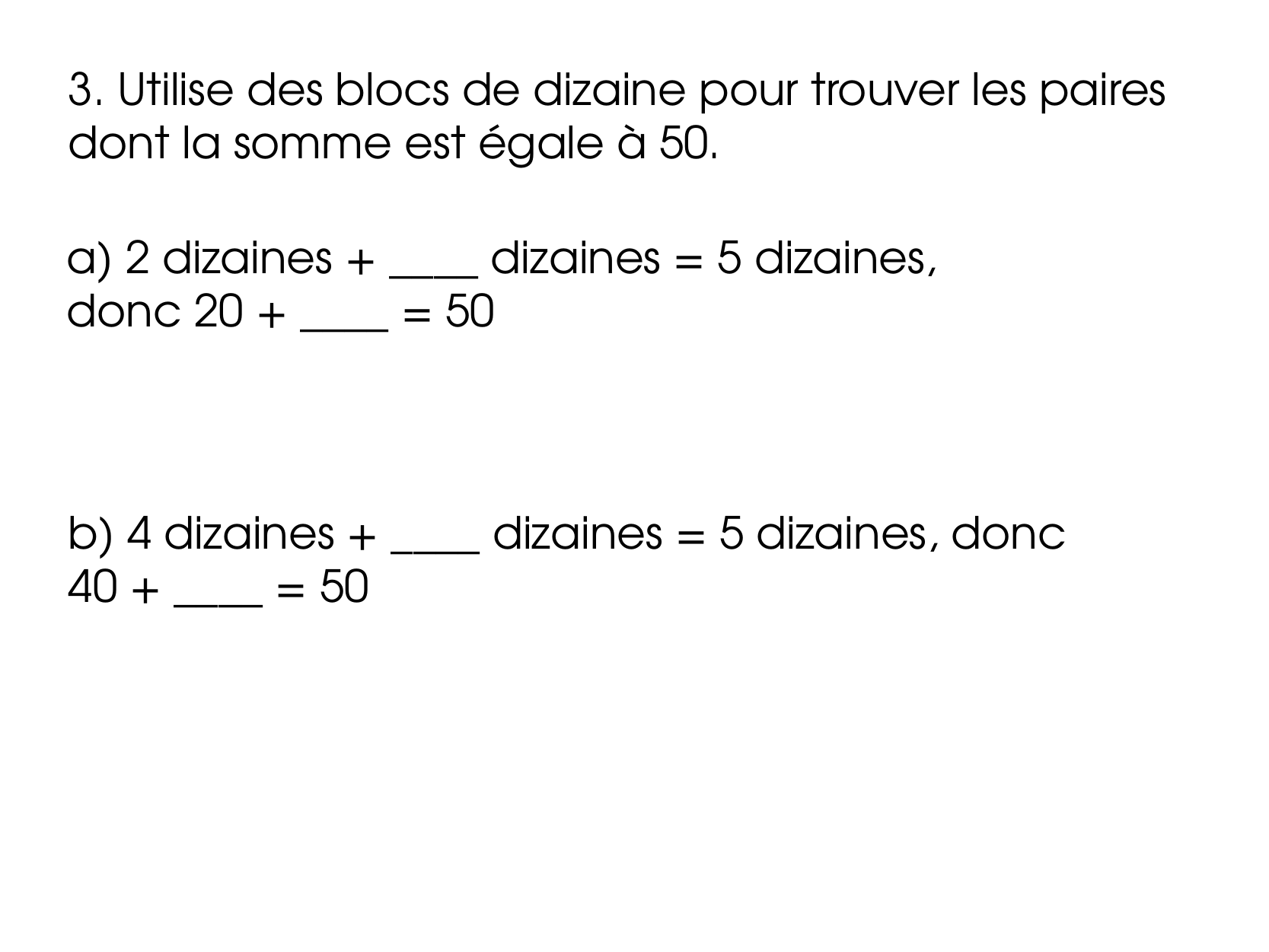

3. Utilise des blocs de dizaine pour trouver les paires dont la somme est égale à 50.
a) 2 dizaines + ____ dizaines = 5 dizaines, donc 20 + ____ = 50
b) 4 dizaines + ____ dizaines = 5 dizaines, donc 40 + ____ = 50